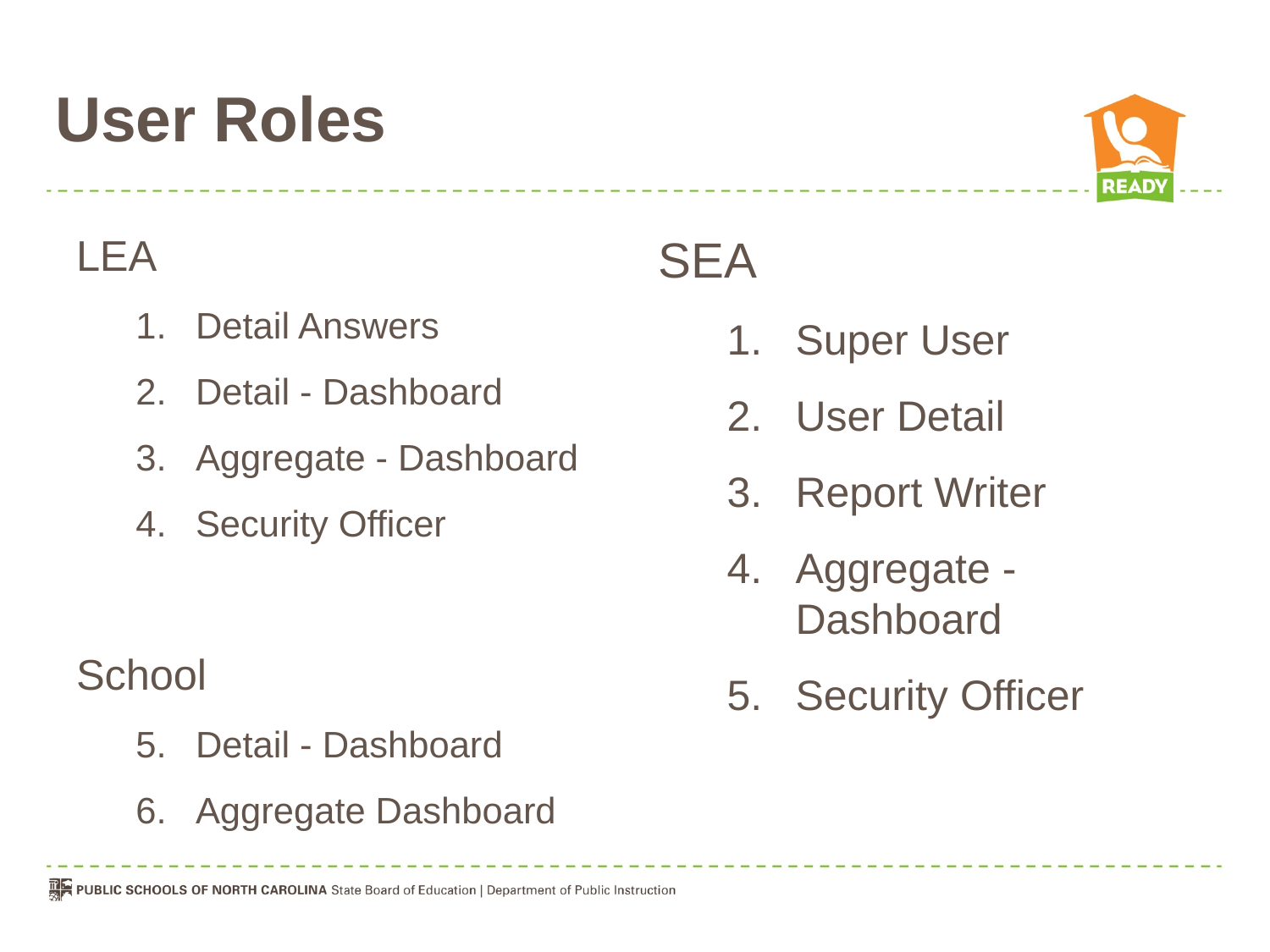

# User Roles
LEA
Detail Answers
Detail - Dashboard
Aggregate - Dashboard
Security Officer

School
Detail - Dashboard
Aggregate Dashboard

SEA
Super User
User Detail
Report Writer
Aggregate - Dashboard
Security Officer